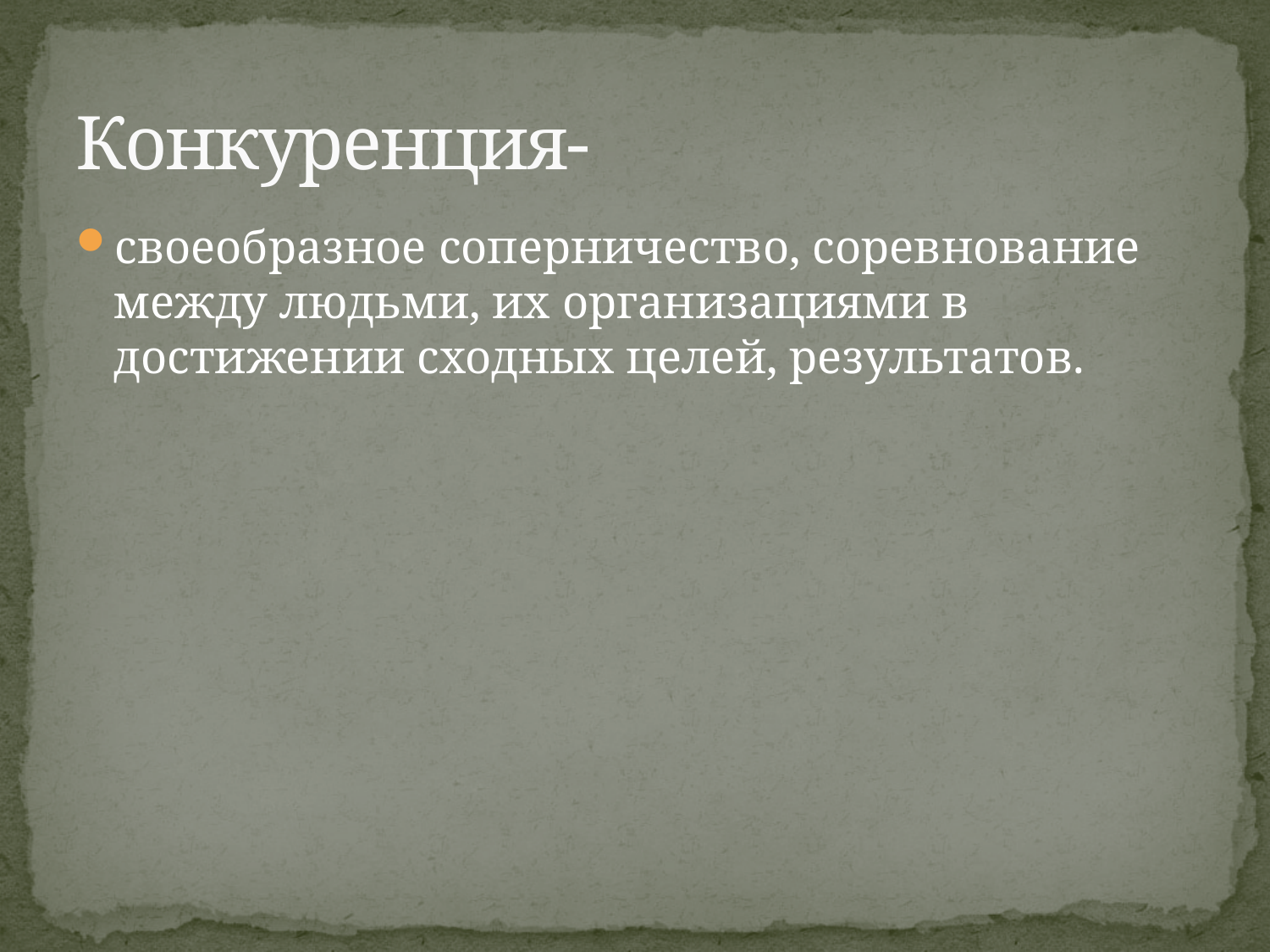

# Конкуренция-
своеобразное соперничество, соревнование между людьми, их организациями в достижении сходных целей, результатов.